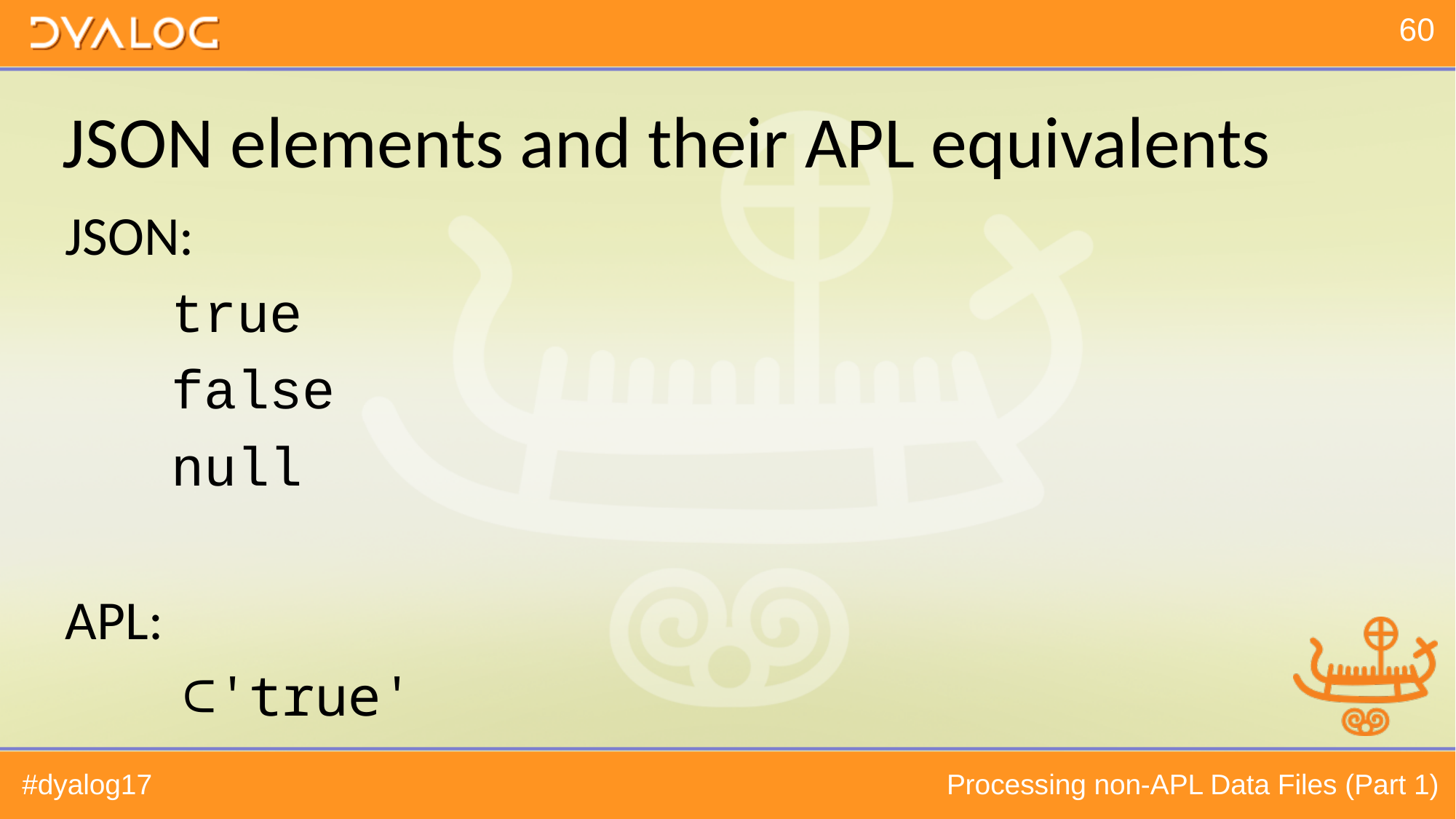

# JSON elements and their APL equivalents

JSON:
	true
	false
	null

APL:
	 ⊂'true'